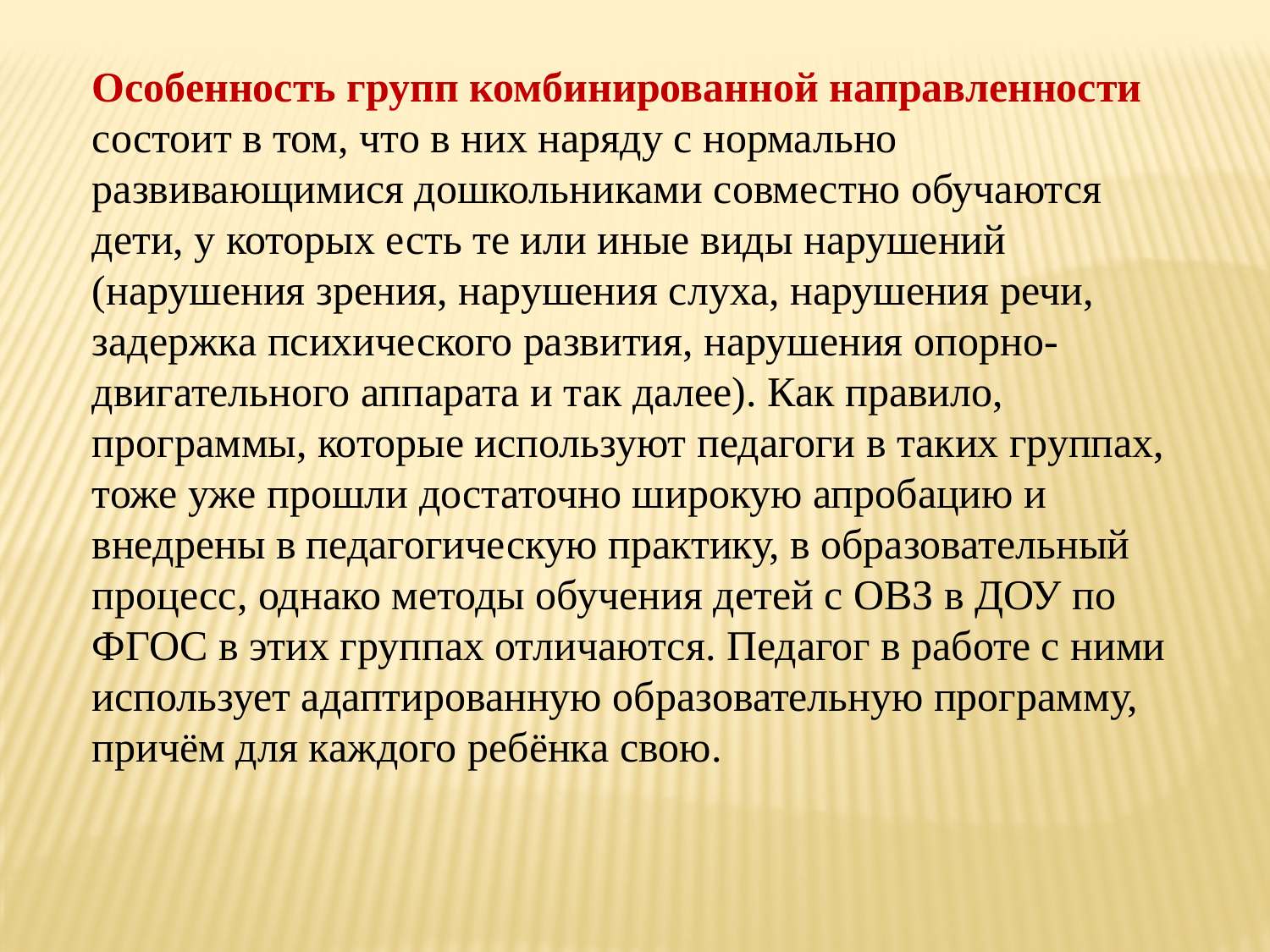

Особенность групп комбинированной направленности состоит в том, что в них наряду с нормально развивающимися дошкольниками совместно обучаются дети, у которых есть те или иные виды нарушений (нарушения зрения, нарушения слуха, нарушения речи, задержка психического развития, нарушения опорно-двигательного аппарата и так далее). Как правило, программы, которые используют педагоги в таких группах, тоже уже прошли достаточно широкую апробацию и внедрены в педагогическую практику, в образовательный процесс, однако методы обучения детей с ОВЗ в ДОУ по ФГОС в этих группах отличаются. Педагог в работе с ними использует адаптированную образовательную программу, причём для каждого ребёнка свою.